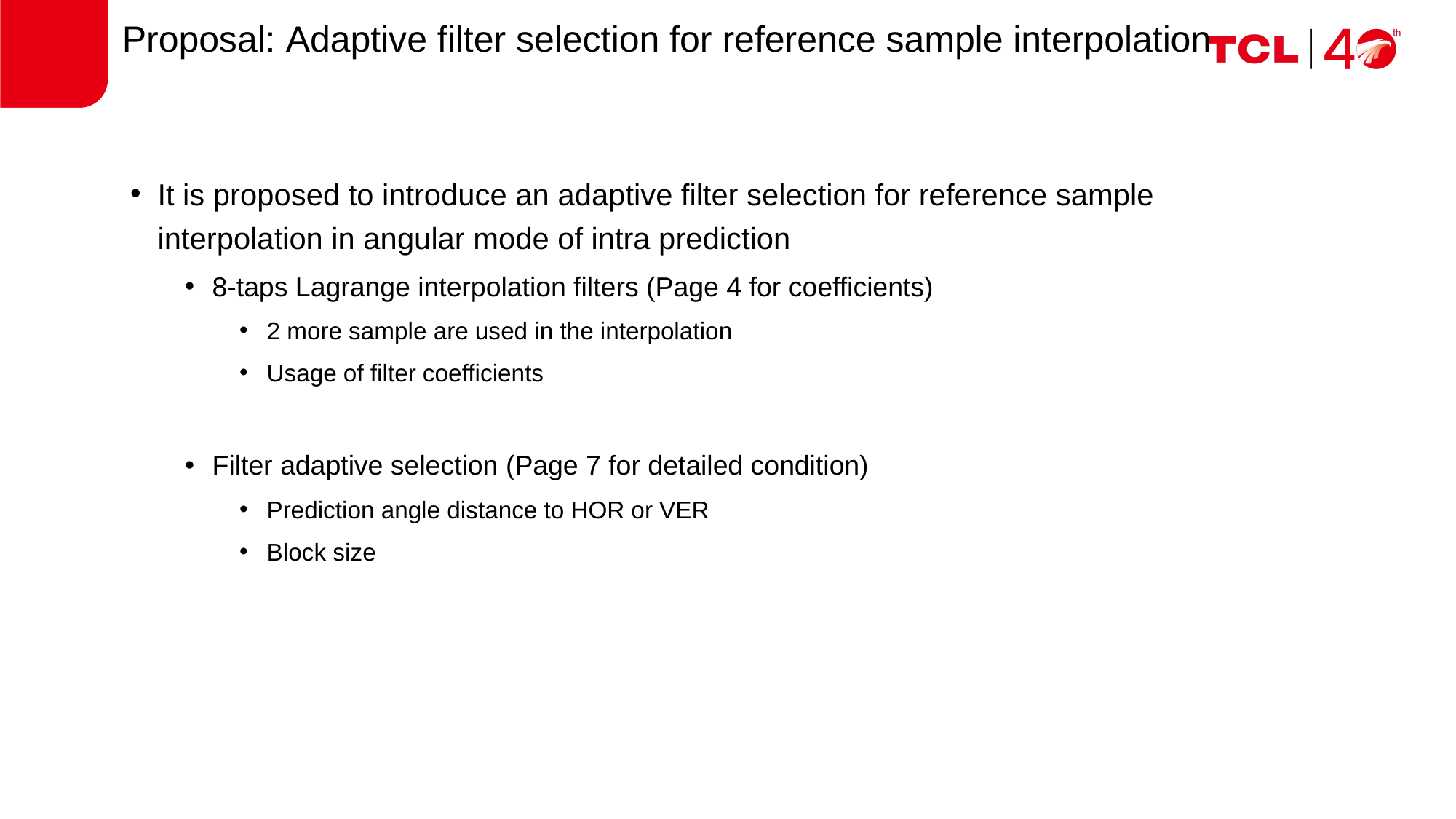

# Proposal: Adaptive filter selection for reference sample interpolation
It is proposed to introduce an adaptive filter selection for reference sample interpolation in angular mode of intra prediction
8-taps Lagrange interpolation filters (Page 4 for coefficients)
2 more sample are used in the interpolation
Usage of filter coefficients

Filter adaptive selection (Page 7 for detailed condition)
Prediction angle distance to HOR or VER
Block size